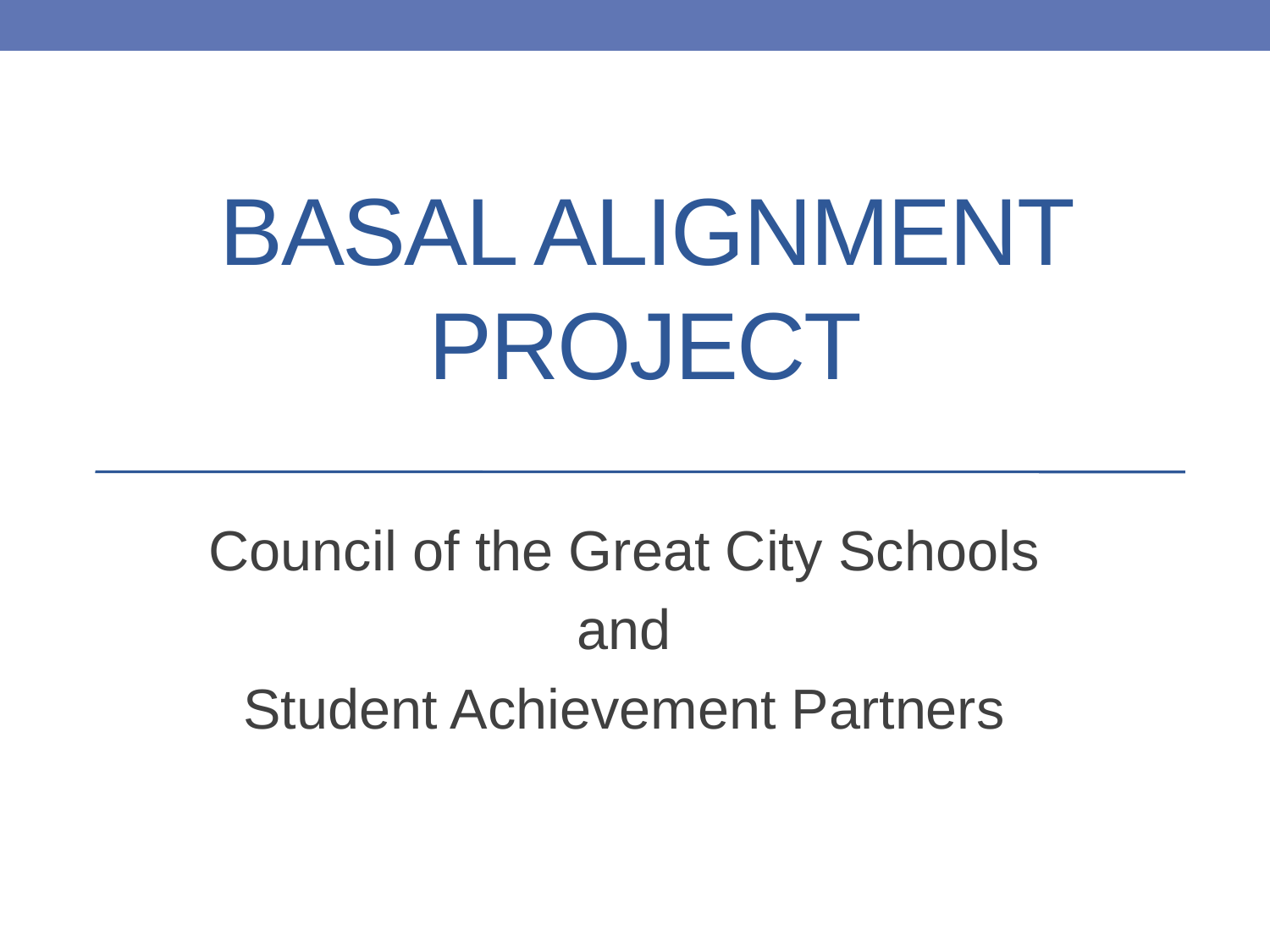

# BASAL ALIGNMENT PROJECT
Council of the Great City Schools
and
Student Achievement Partners